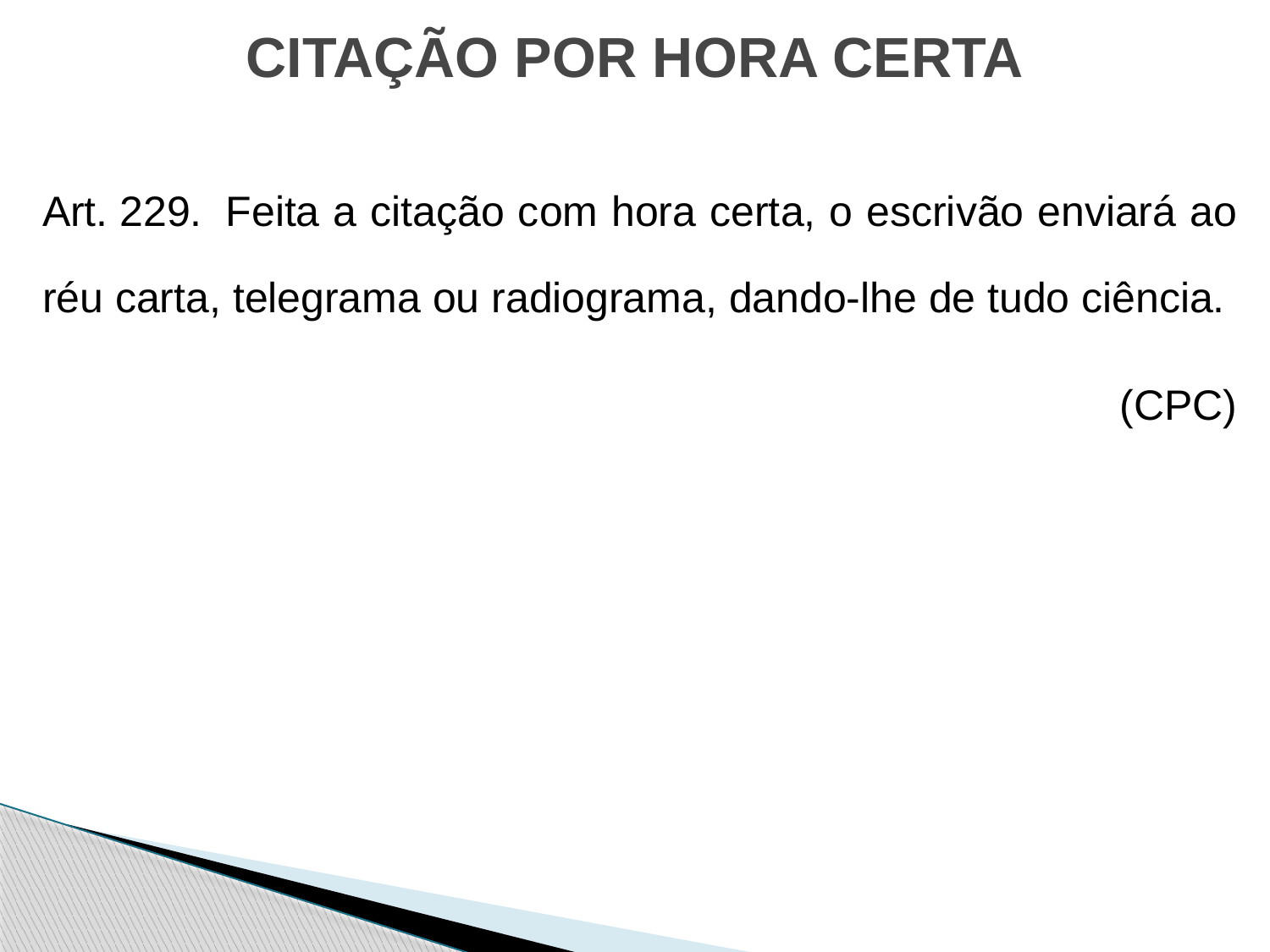

# CITAÇÃO POR HORA CERTA

Art. 229.  Feita a citação com hora certa, o escrivão enviará ao réu carta, telegrama ou radiograma, dando-lhe de tudo ciência.
 (CPC)